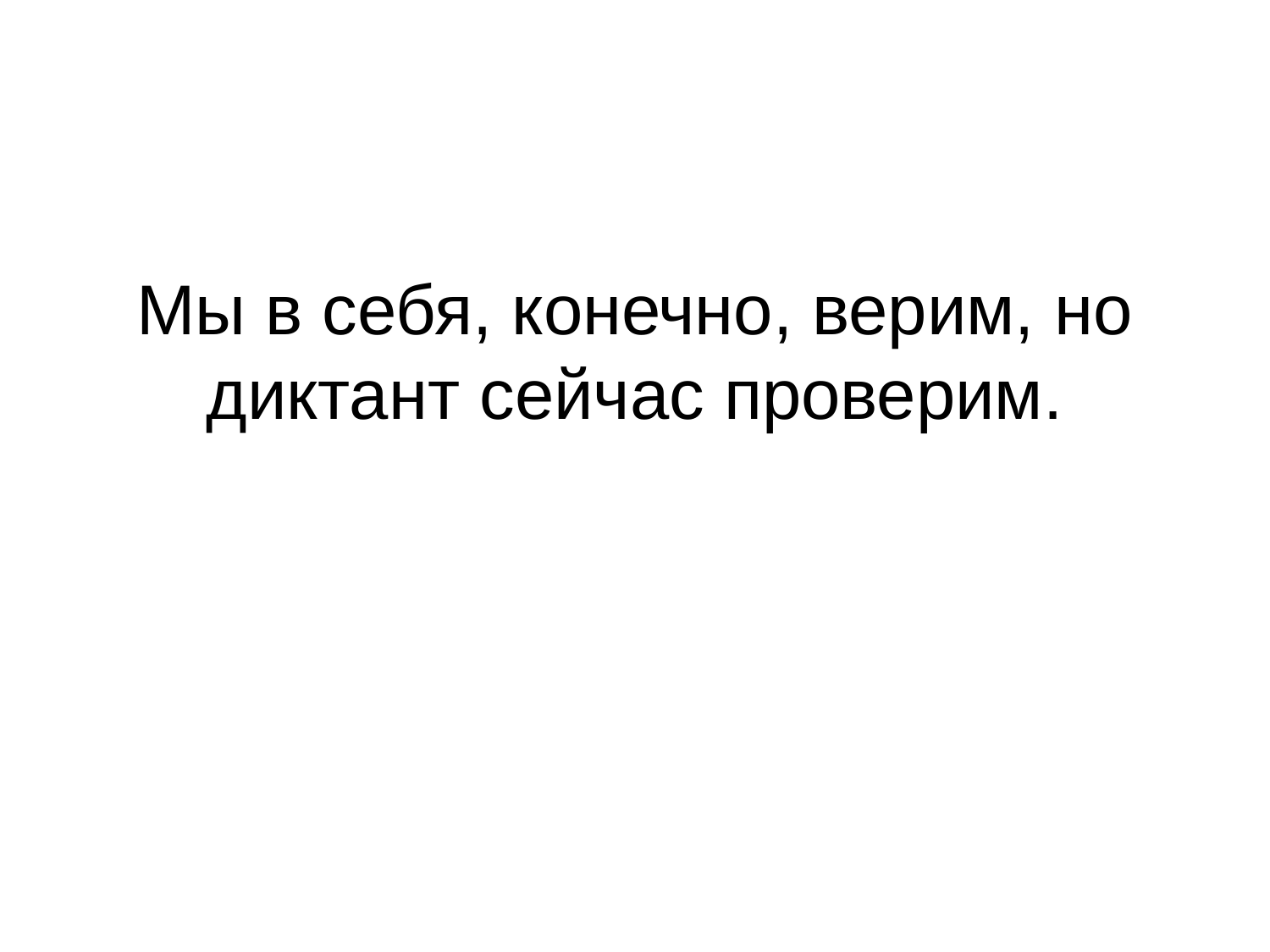

# Мы в себя, конечно, верим, но диктант сейчас проверим.